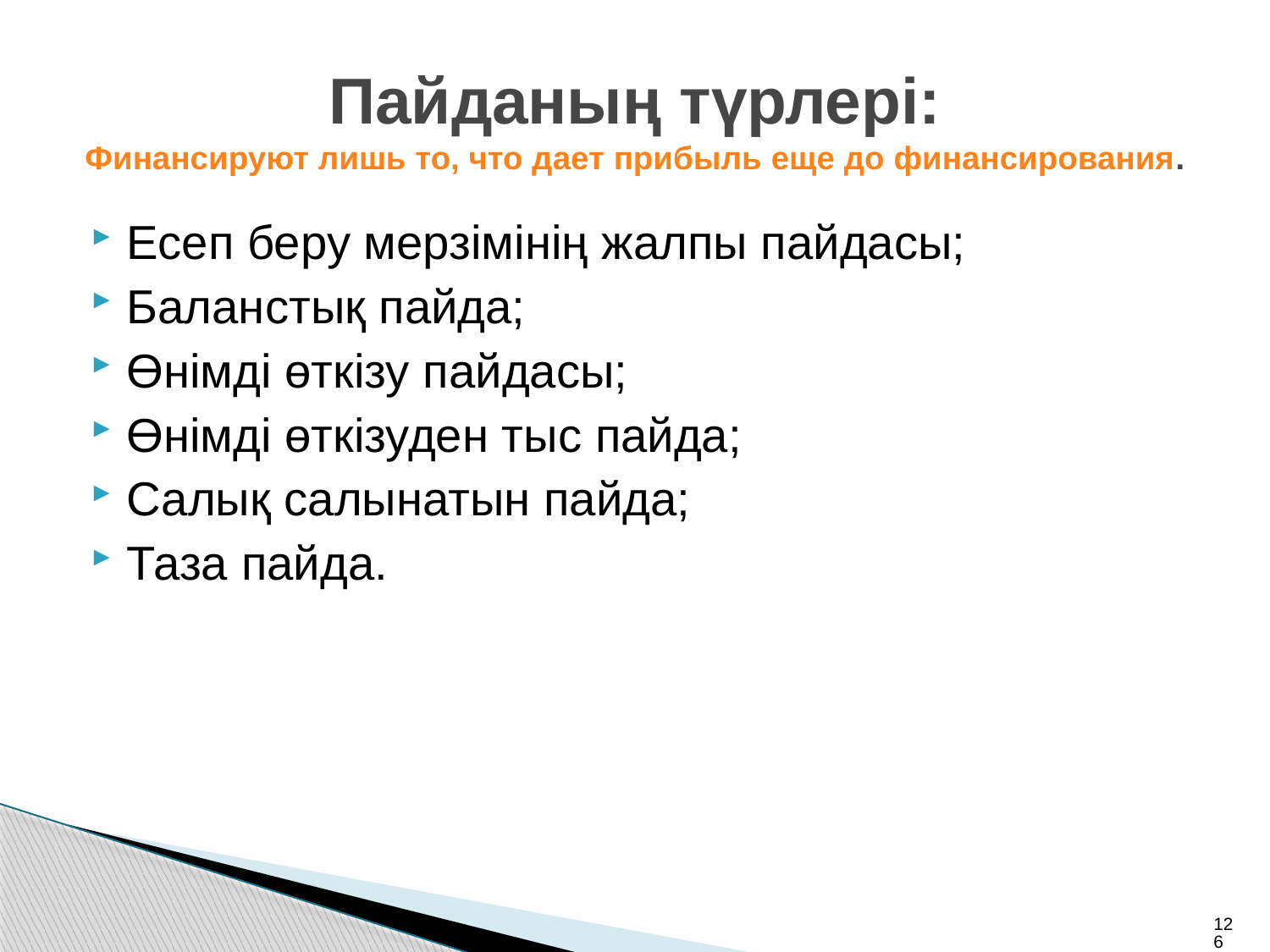

# Пайданың түрлері: Финансируют лишь то, что дает прибыль еще до финансирования.
Есеп беру мерзімінің жалпы пайдасы;
Баланстық пайда;
Өнімді өткізу пайдасы;
Өнімді өткізуден тыс пайда;
Салық салынатын пайда;
Таза пайда.
126